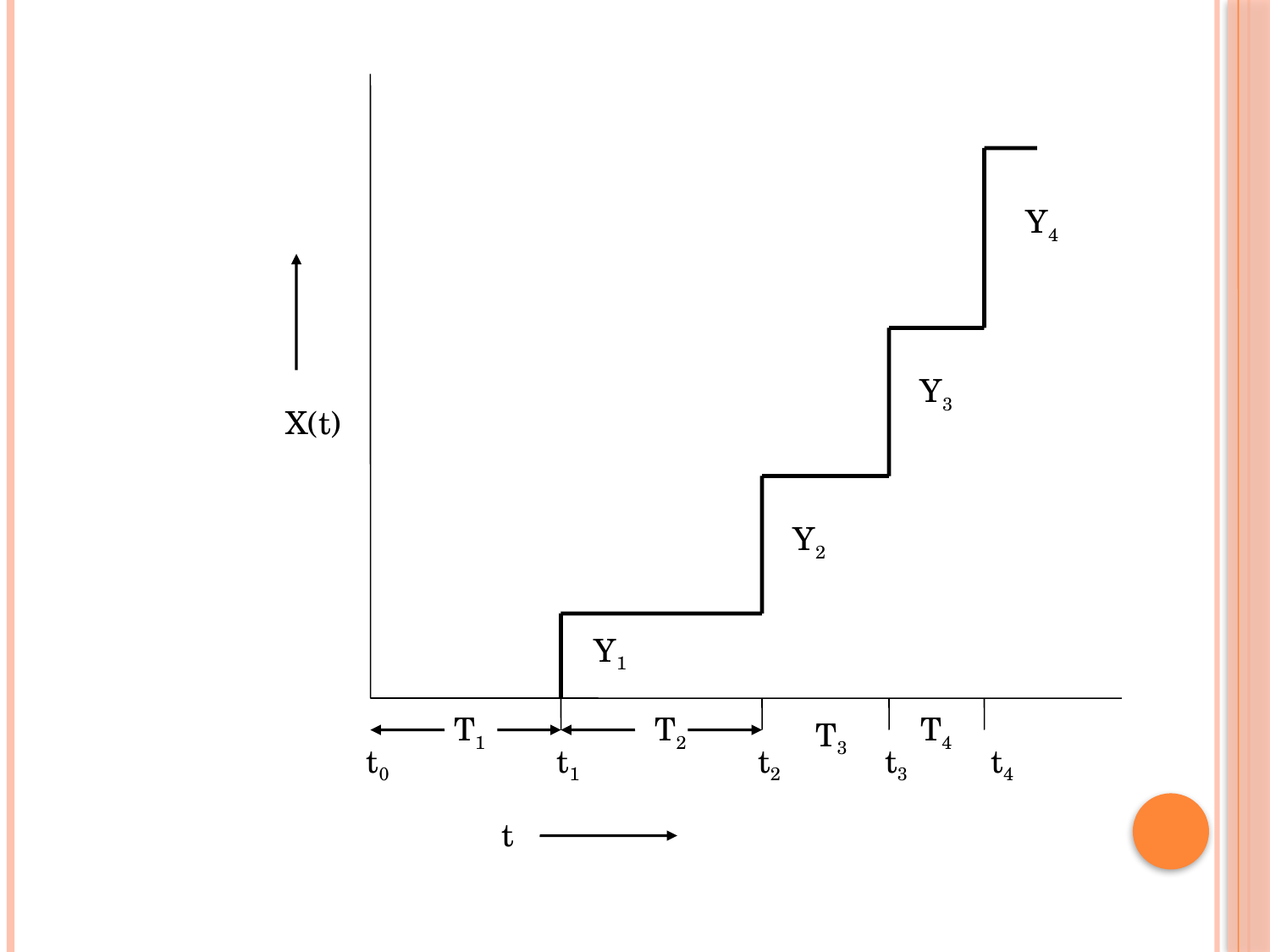

Y4

Y3
X(t)

Y2

Y1

T1
T2
T4
T3

t0
t1
t2
t3
t4
t